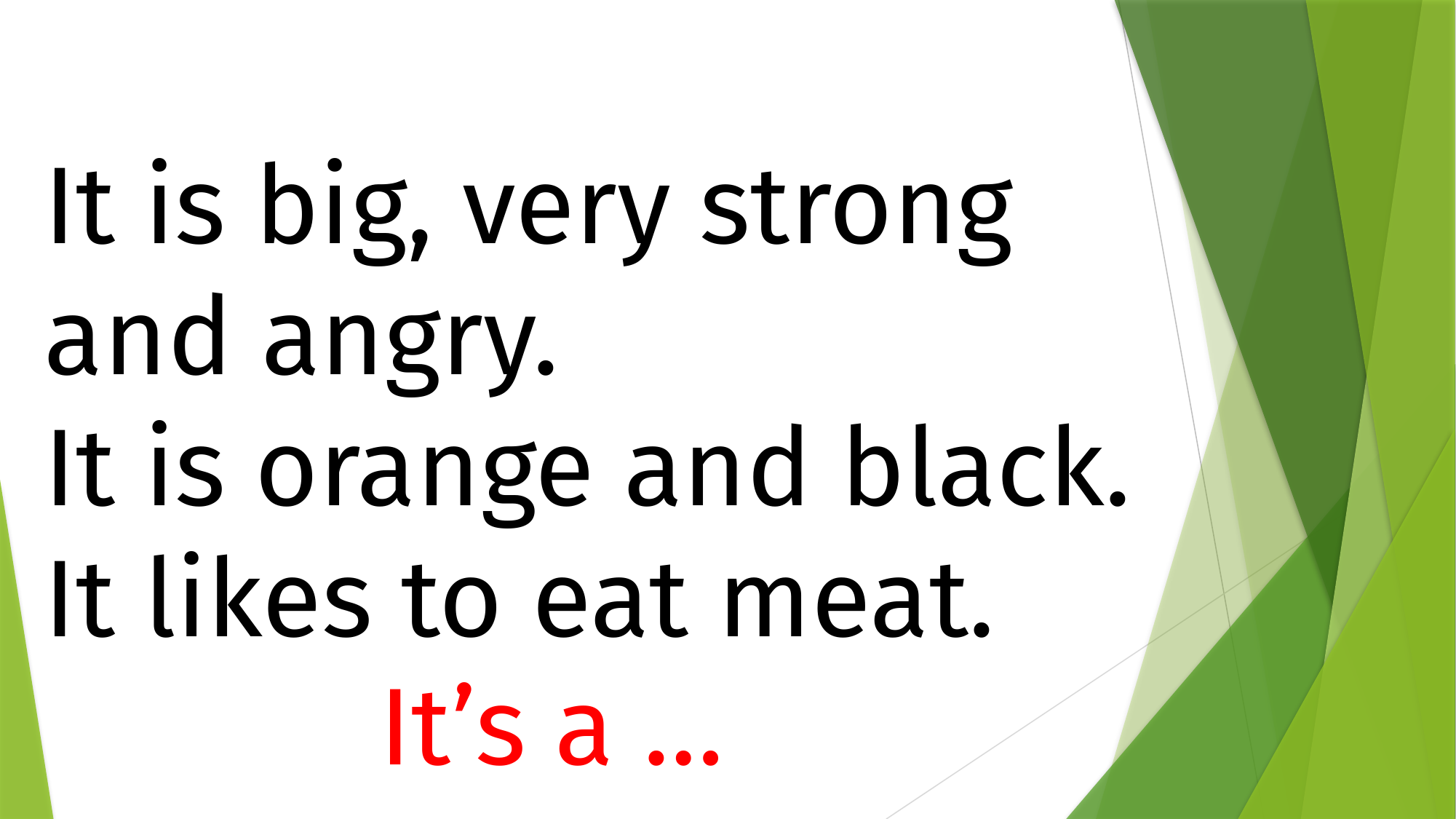

It is big, very strong
and angry.
It is orange and black.
It likes to eat meat.
It’s a …